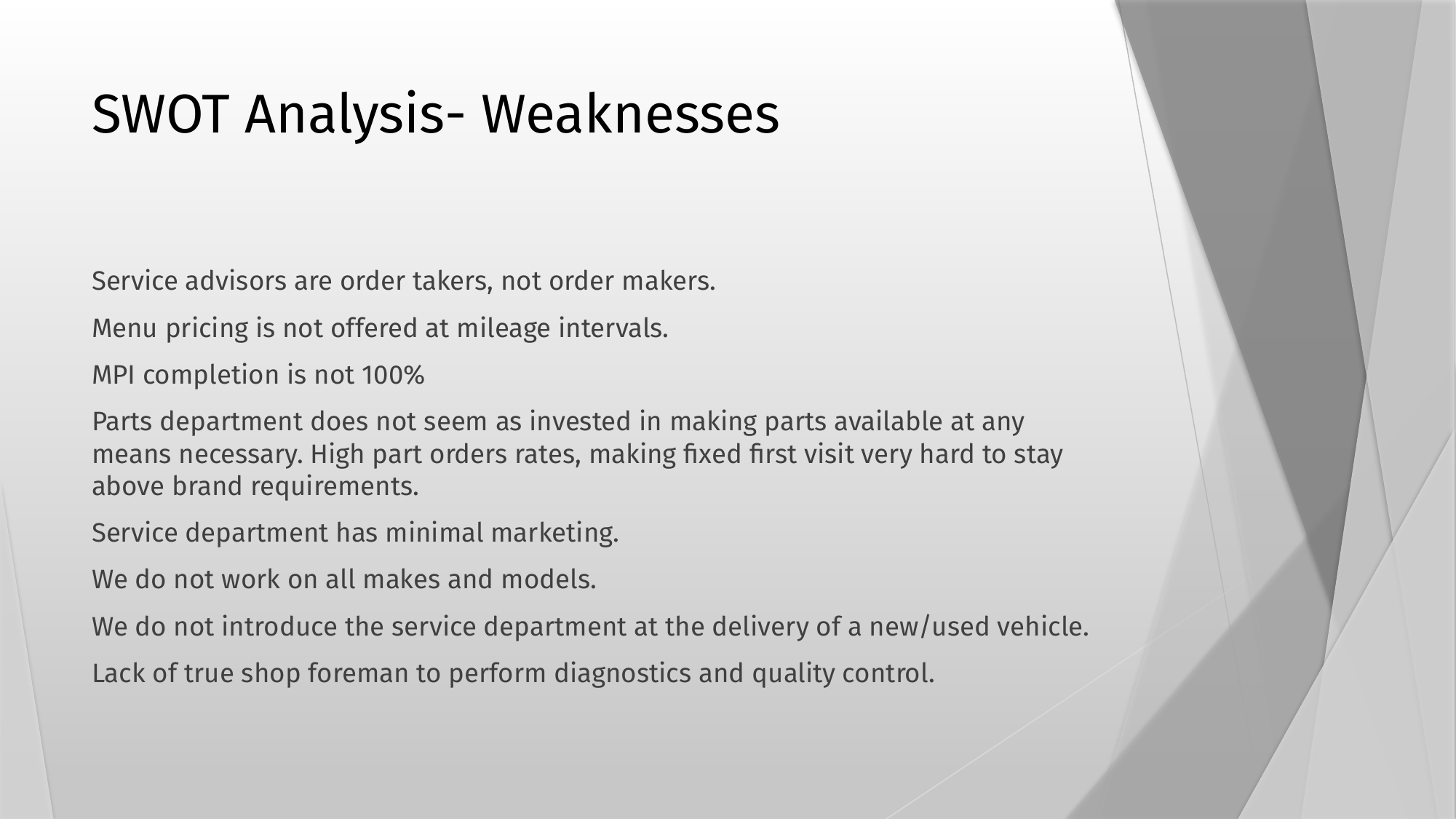

# SWOT Analysis- Weaknesses
Service advisors are order takers, not order makers.
Menu pricing is not offered at mileage intervals.
MPI completion is not 100%
Parts department does not seem as invested in making parts available at any means necessary. High part orders rates, making fixed first visit very hard to stay above brand requirements.
Service department has minimal marketing.
We do not work on all makes and models.
We do not introduce the service department at the delivery of a new/used vehicle.
Lack of true shop foreman to perform diagnostics and quality control.